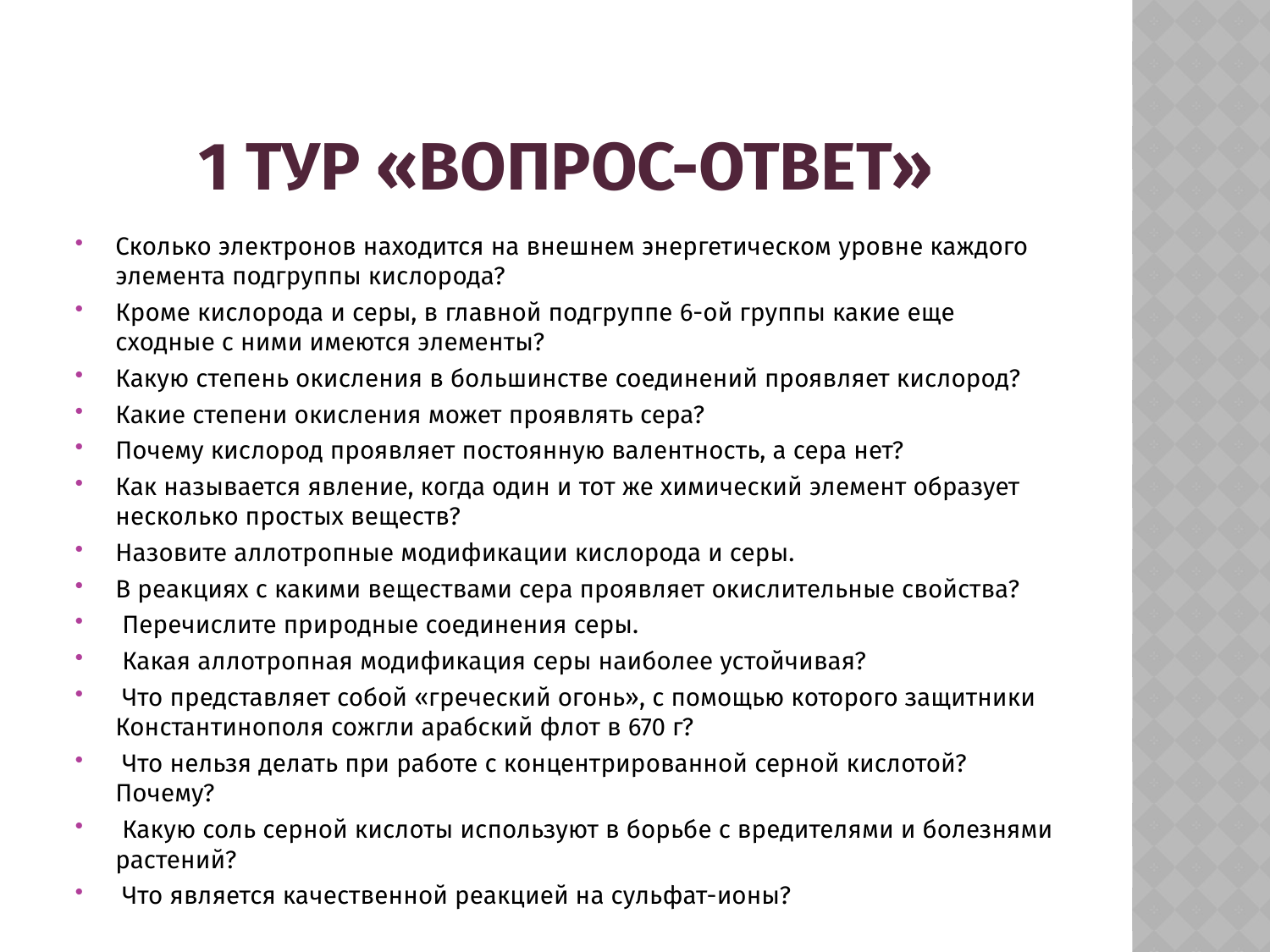

# 1 тур «Вопрос-ответ»
Сколько электронов находится на внешнем энергетическом уровне каждого элемента подгруппы кислорода?
Кроме кислорода и серы, в главной подгруппе 6-ой группы какие еще сходные с ними имеются элементы?
Какую степень окисления в большинстве соединений проявляет кислород?
Какие степени окисления может проявлять сера?
Почему кислород проявляет постоянную валентность, а сера нет?
Как называется явление, когда один и тот же химический элемент образует несколько простых веществ?
Назовите аллотропные модификации кислорода и серы.
В реакциях с какими веществами сера проявляет окислительные свойства?
 Перечислите природные соединения серы.
 Какая аллотропная модификация серы наиболее устойчивая?
 Что представляет собой «греческий огонь», с помощью которого защитники Константинополя сожгли арабский флот в 670 г?
 Что нельзя делать при работе с концентрированной серной кислотой? Почему?
 Какую соль серной кислоты используют в борьбе с вредителями и болезнями растений?
 Что является качественной реакцией на сульфат-ионы?